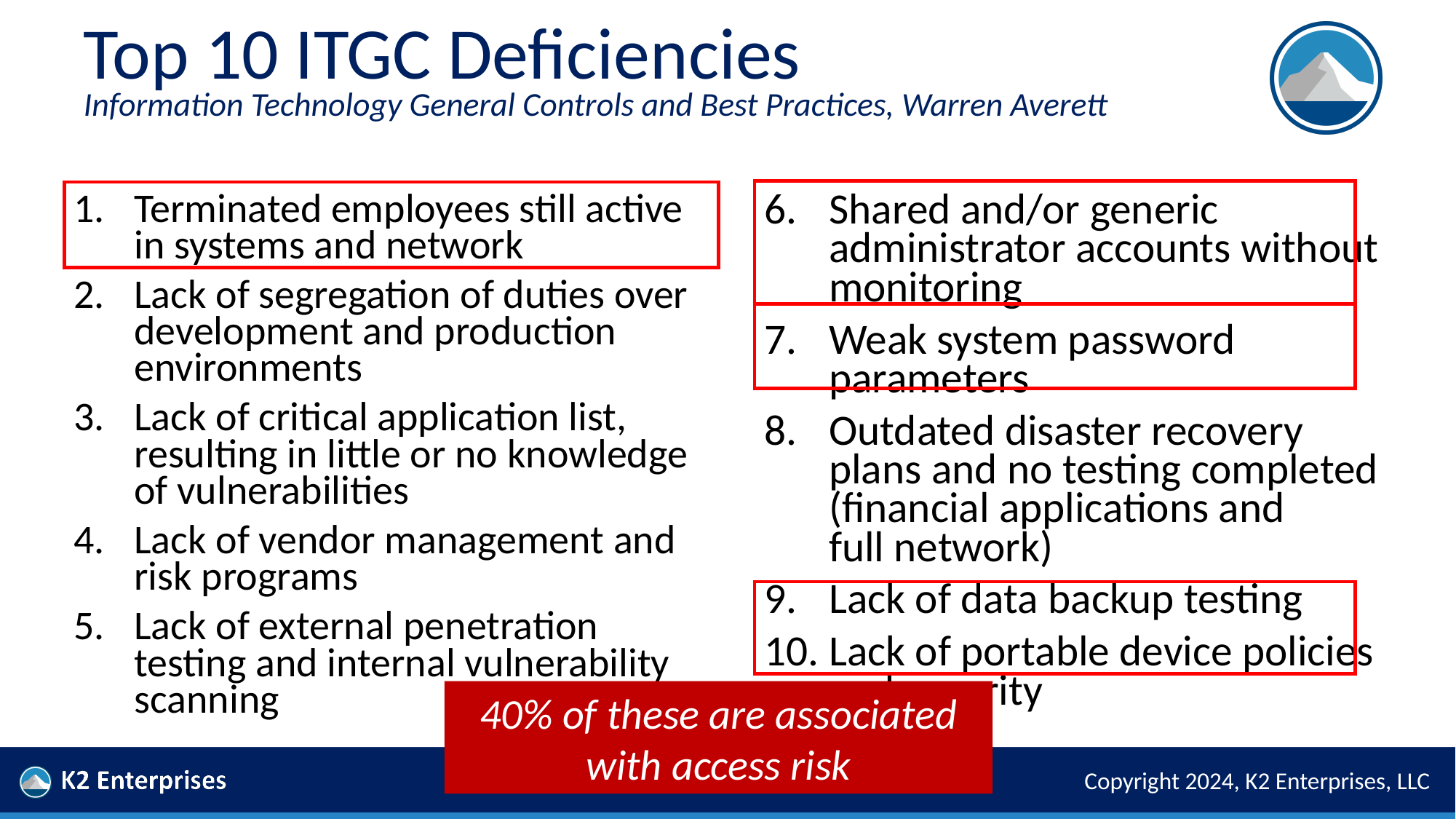

# Top 10 ITGC Deficiencies Information Technology General Controls and Best Practices, Warren Averett

Terminated employees still active in systems and network
Lack of segregation of duties over development and production environments
Lack of critical application list, resulting in little or no knowledge of vulnerabilities
Lack of vendor management and risk programs
Lack of external penetration testing and internal vulnerability scanning
Shared and/or generic administrator accounts without monitoring
Weak system password parameters
Outdated disaster recovery plans and no testing completed (financial applications and
full network)
Lack of data backup testing
Lack of portable device policies and security

40% of these are associated with access risk